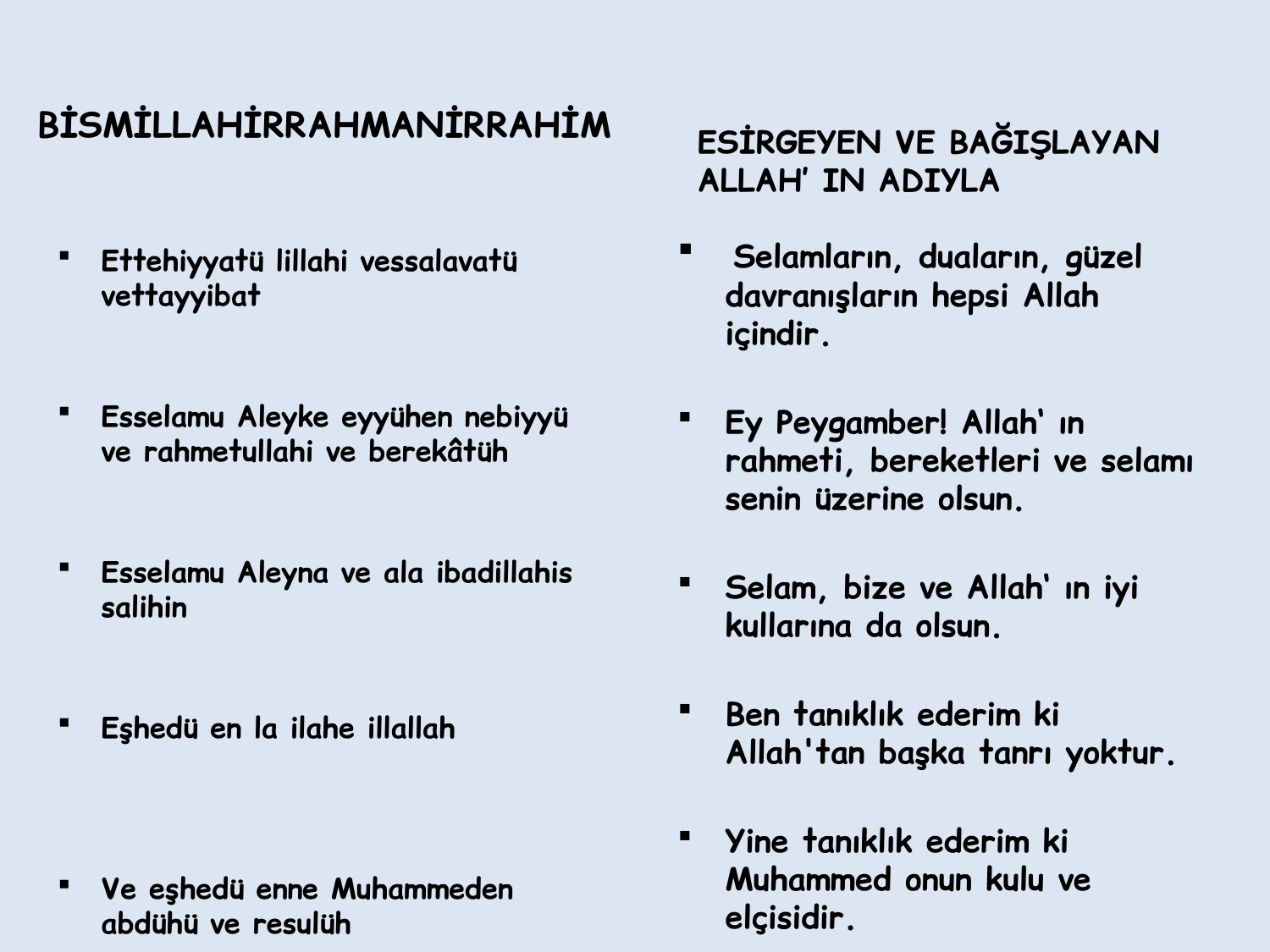

BİSMİLLAHİRRAHMANİRRAHİM

ESİRGEYEN VE BAĞIŞLAYAN ALLAH’ IN ADIYLA

 Selamların, duaların, güzel davranışların hepsi Allah içindir.

Ey Peygamber! Allah‘ ın rahmeti, bereketleri ve selamı senin üzerine olsun.

Selam, bize ve Allah‘ ın iyi kullarına da olsun.

Ben tanıklık ederim ki Allah'tan başka tanrı yoktur.

Yine tanıklık ederim ki Muhammed onun kulu ve elçisidir.

Ettehiyyatü lillahi vessalavatü vettayyibat

Esselamu Aleyke eyyühen nebiyyü ve rahmetullahi ve berekâtüh

Esselamu Aleyna ve ala ibadillahis salihin

Eşhedü en la ilahe illallah

Ve eşhedü enne Muhammeden abdühü ve resulüh